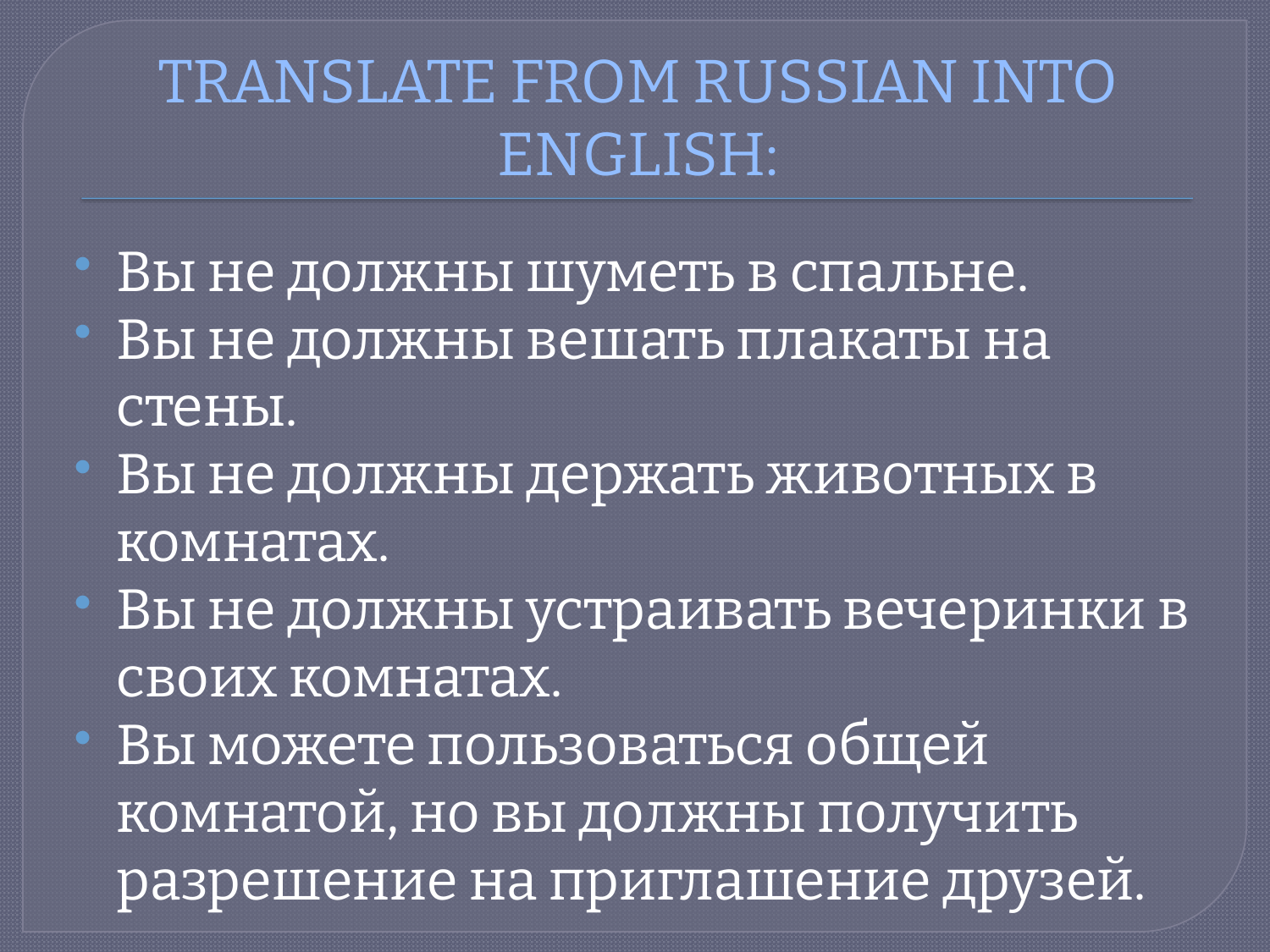

# TRANSLATE FROM RUSSIAN INTO ENGLISH:
Вы не должны шуметь в спальне.
Вы не должны вешать плакаты на стены.
Вы не должны держать животных в комнатах.
Вы не должны устраивать вечеринки в своих комнатах.
Вы можете пользоваться общей комнатой, но вы должны получить разрешение на приглашение друзей.